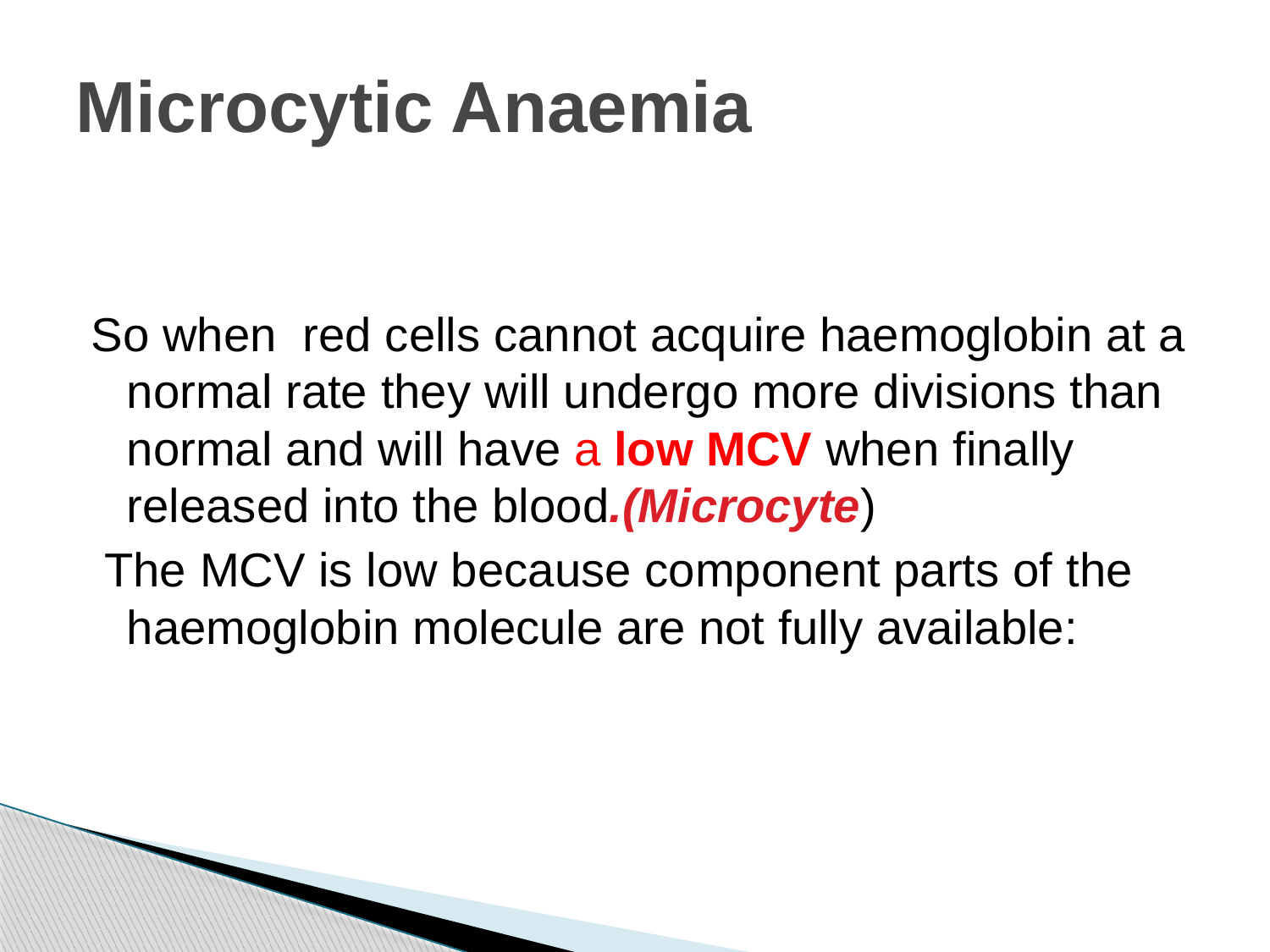

# Microcytic Anaemia

So when  red cells cannot acquire haemoglobin at a normal rate they will undergo more divisions than normal and will have a low MCV when finally released into the blood.(Microcyte)
 The MCV is low because component parts of the haemoglobin molecule are not fully available: